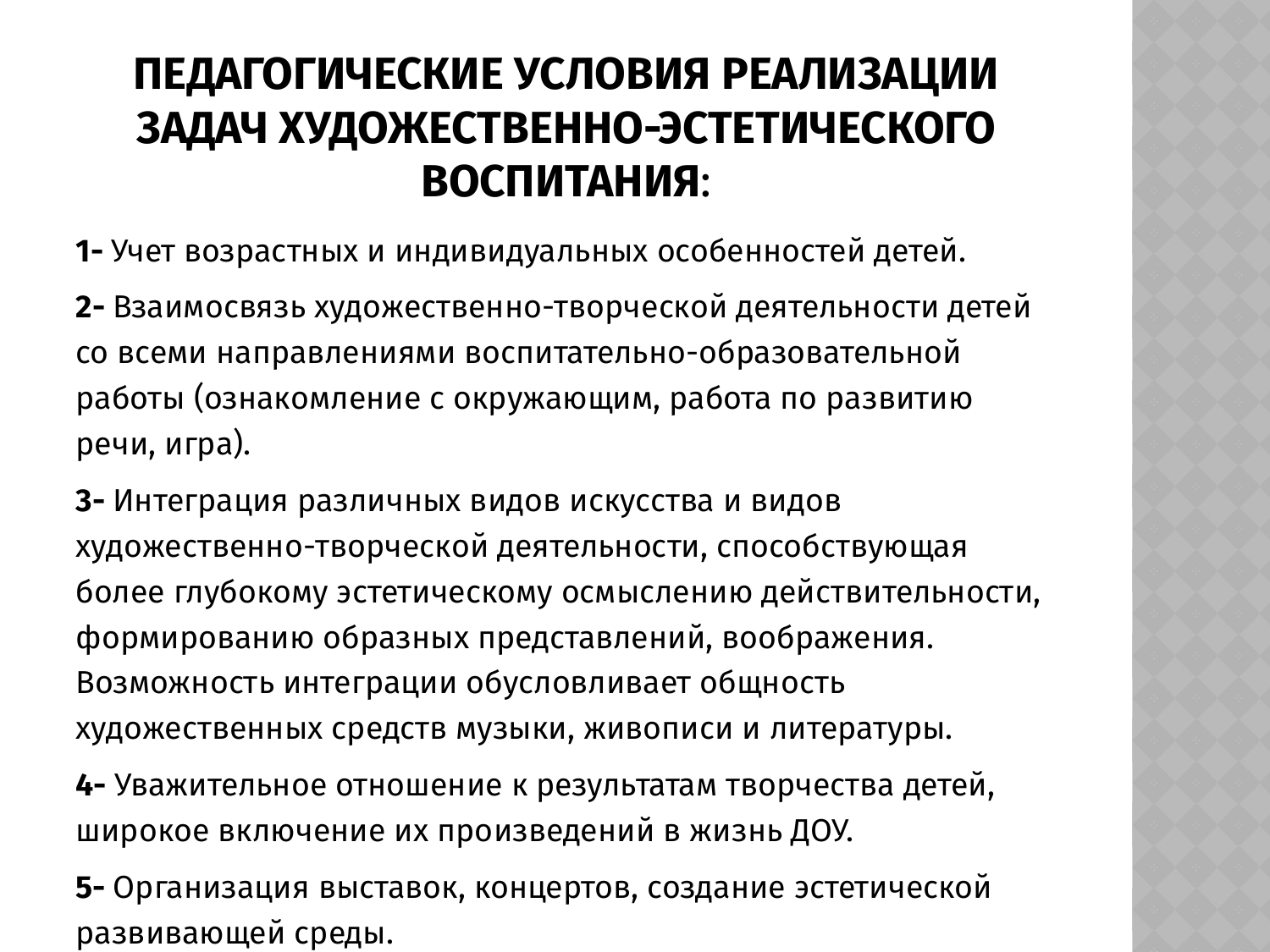

# Педагогические условия реализации задач художественно-эстетического воспитания:
1- Учет возрастных и индивидуальных особенностей детей.
2- Взаимосвязь художественно-творческой деятельности детей со всеми направлениями воспитательно-образовательной работы (ознакомление с окружающим, работа по развитию речи, игра).
3- Интеграция различных видов искусства и видов художественно-творческой деятельности, способствующая более глубокому эстетическому осмыслению действительности, формированию образных представлений, воображения. Возможность интеграции обусловливает общность художественных средств музыки, живописи и литературы.
4- Уважительное отношение к результатам творчества детей, широкое включение их произведений в жизнь ДОУ.
5- Организация выставок, концертов, создание эстетической развивающей среды.